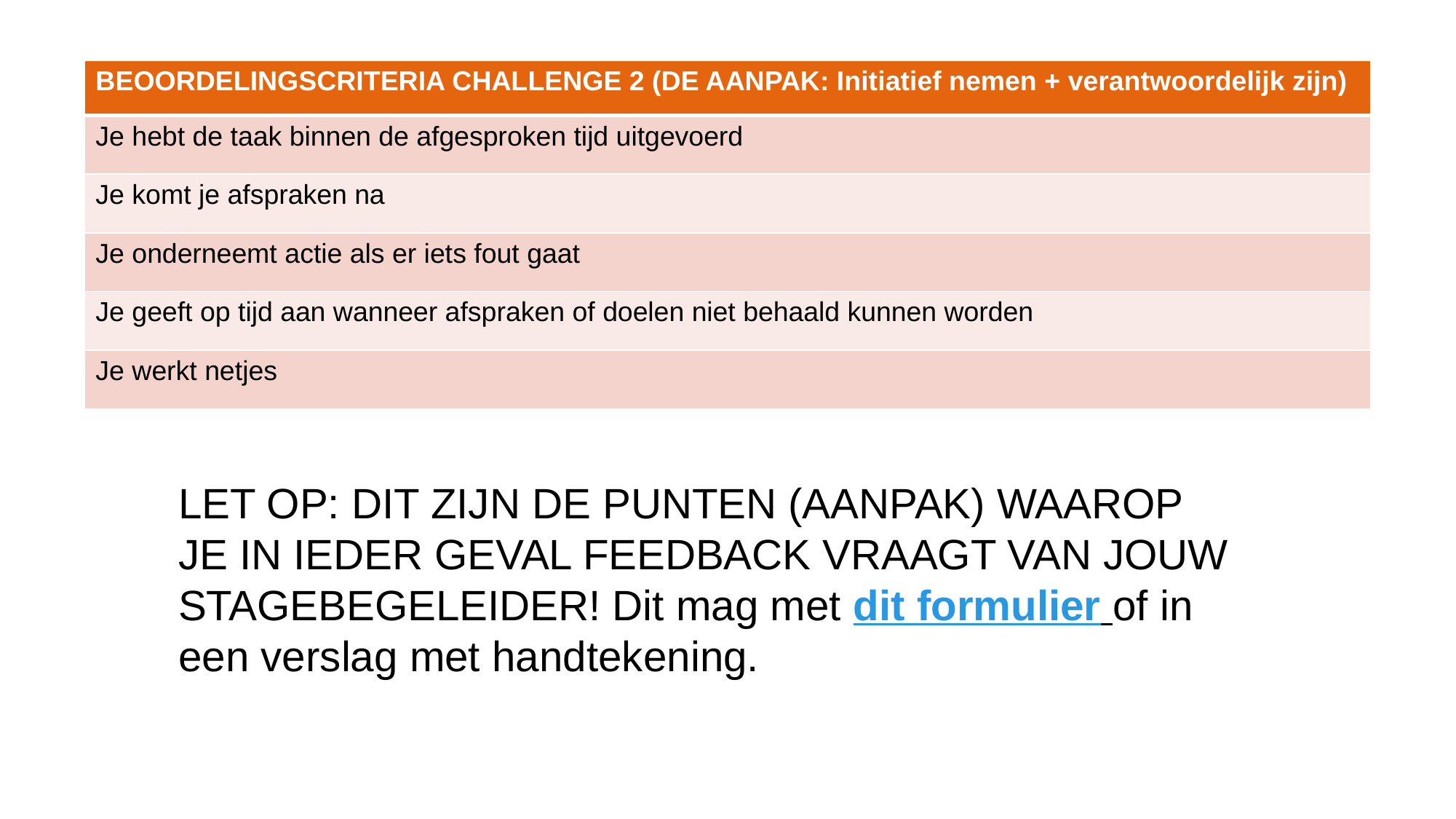

| BEOORDELINGSCRITERIA CHALLENGE 2 (DE AANPAK: Initiatief nemen + verantwoordelijk zijn) |
| --- |
| Je hebt de taak binnen de afgesproken tijd uitgevoerd |
| Je komt je afspraken na |
| Je onderneemt actie als er iets fout gaat |
| Je geeft op tijd aan wanneer afspraken of doelen niet behaald kunnen worden |
| Je werkt netjes |
LET OP: DIT ZIJN DE PUNTEN (AANPAK) WAAROP JE IN IEDER GEVAL FEEDBACK VRAAGT VAN JOUW STAGEBEGELEIDER! Dit mag met dit formulier of in een verslag met handtekening.